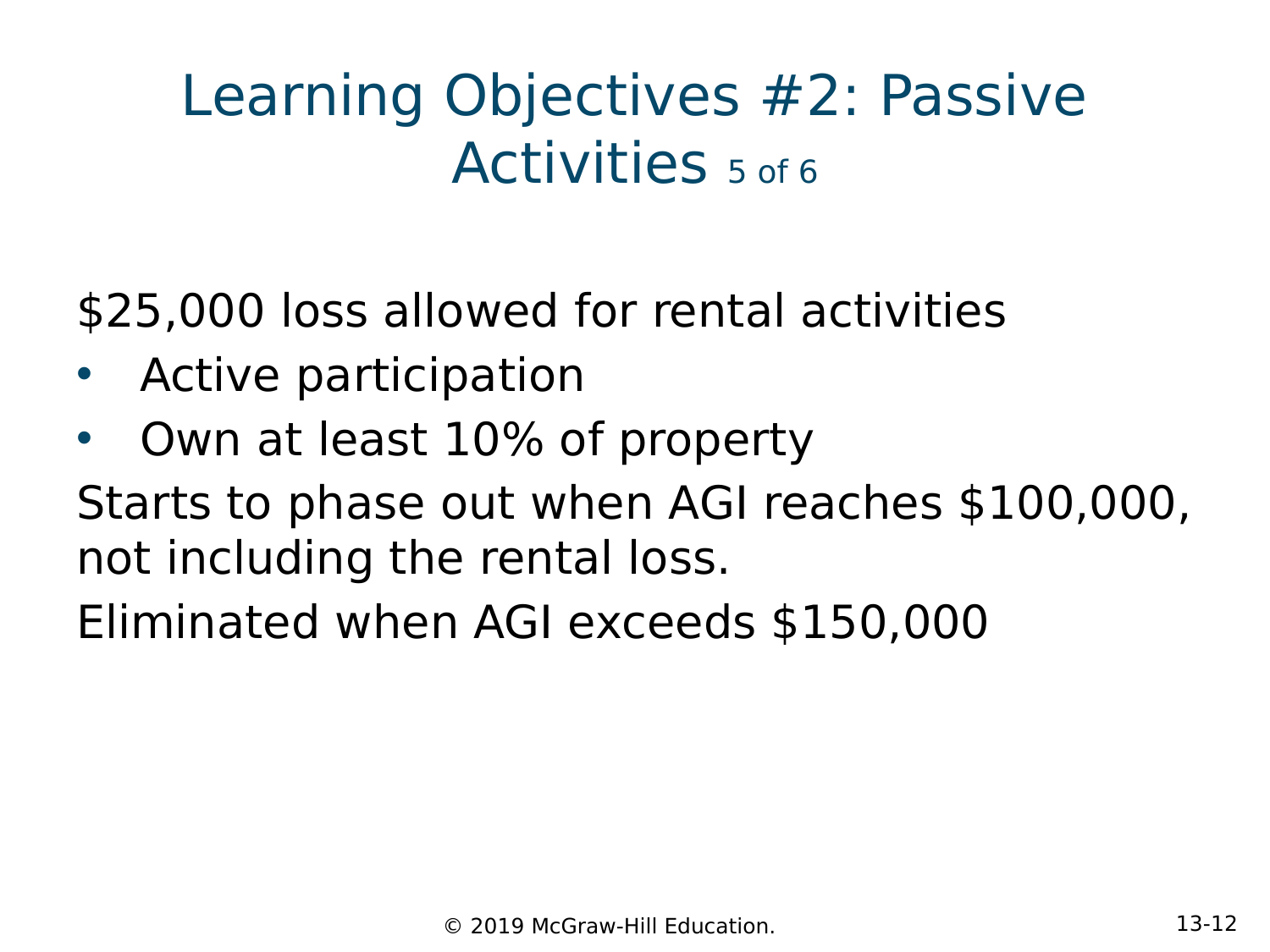

# Learning Objectives #2: Passive Activities 5 of 6
$25,000 loss allowed for rental activities
Active participation
Own at least 10% of property
Starts to phase out when AGI reaches $100,000, not including the rental loss.
Eliminated when AGI exceeds $150,000